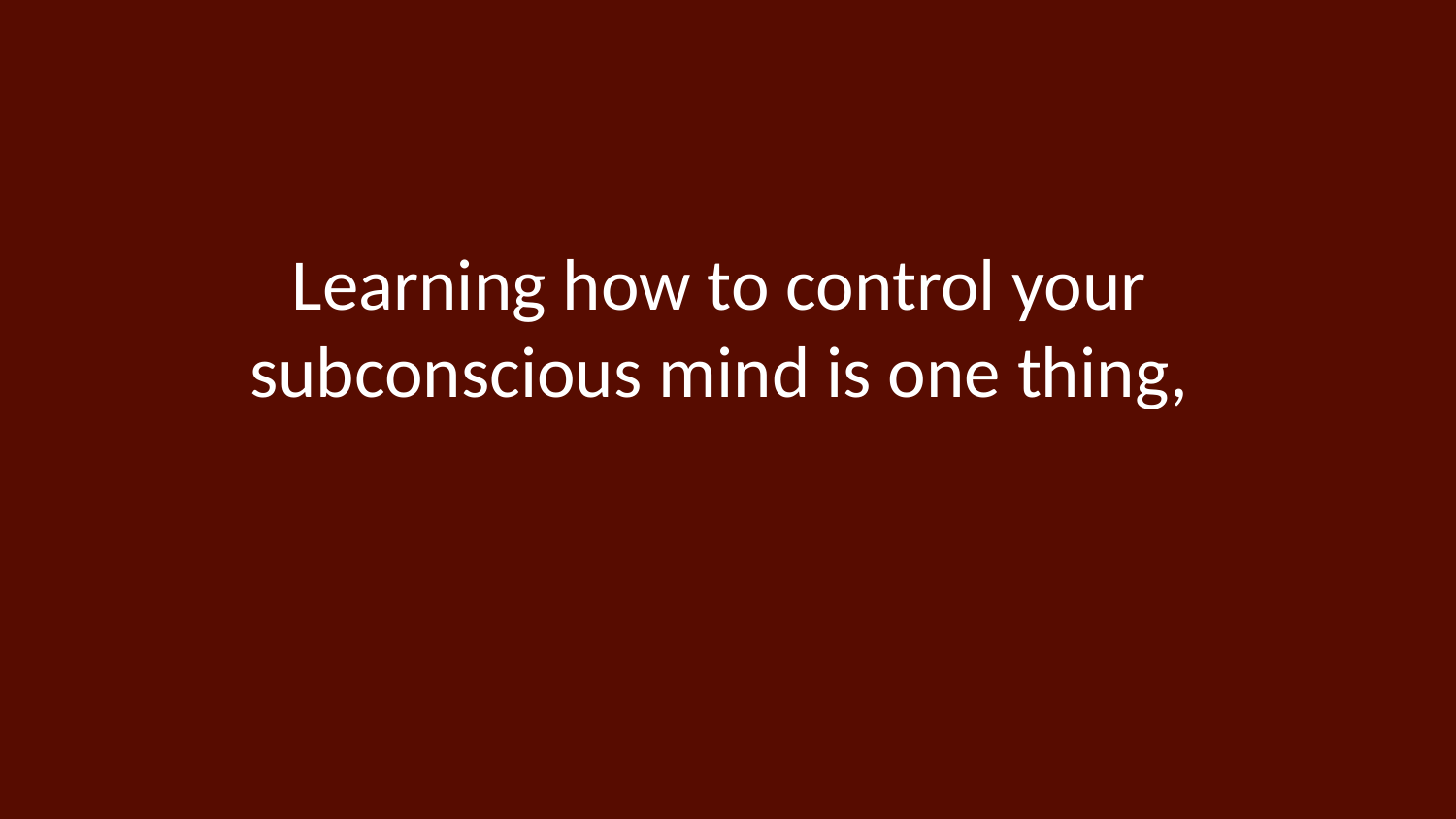

Learning how to control your
subconscious mind is one thing,